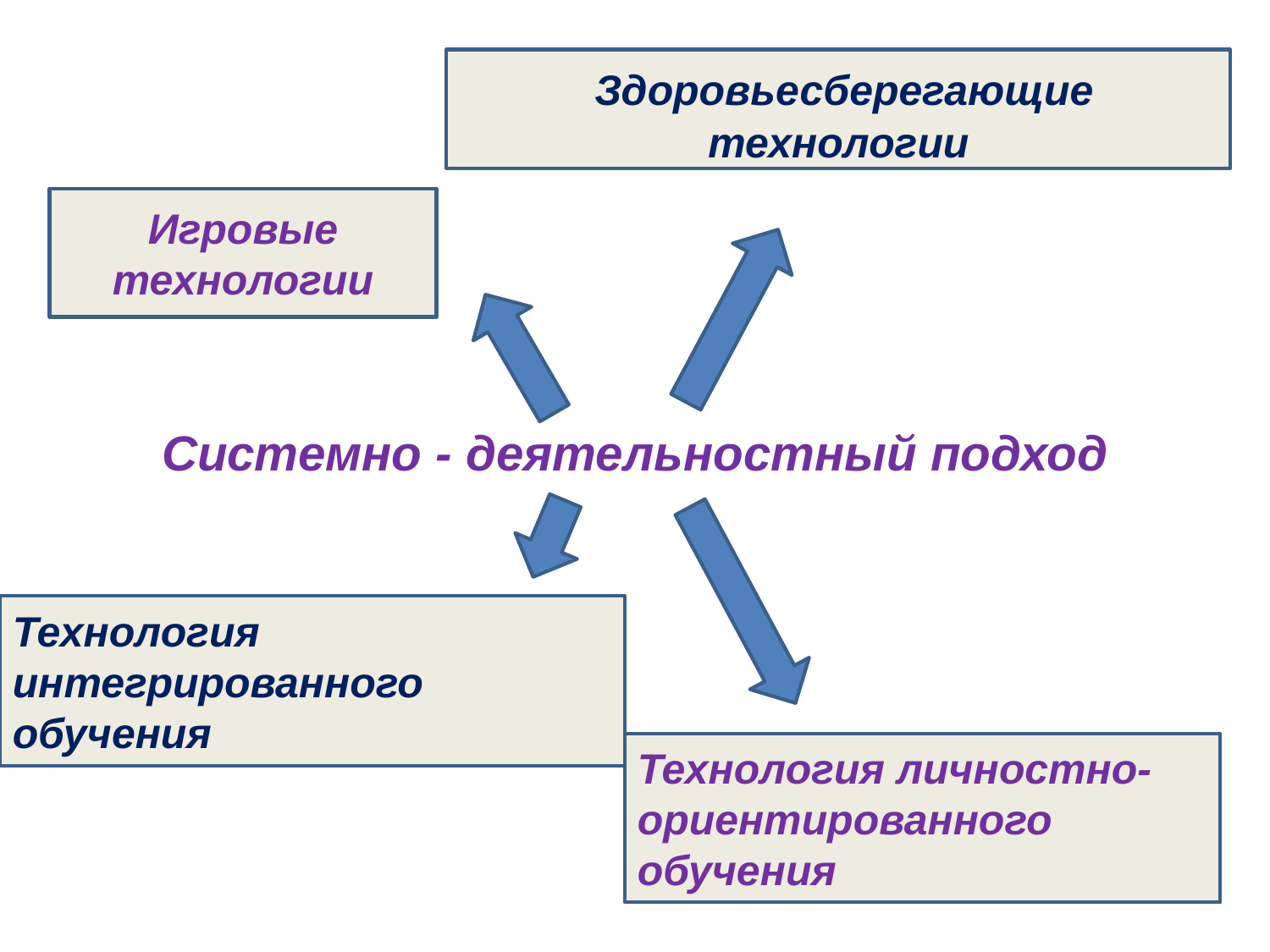

Здоровьесберегающие технологии

Игровые технологии

Системно - деятельностный подход

Технология интегрированного
обучения
Технология личностно-ориентированного
обучения